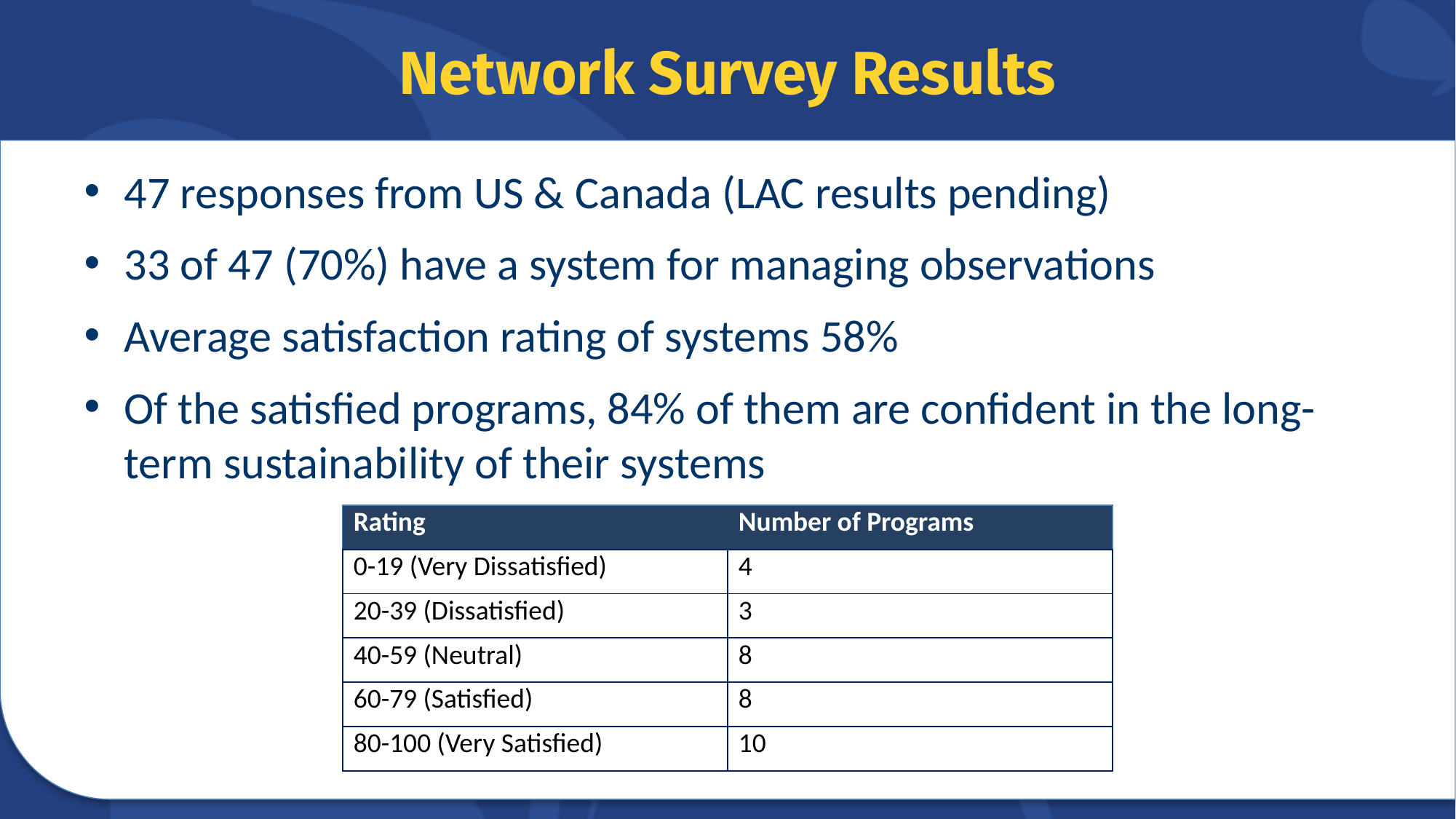

# Network Survey Results
47 responses from US & Canada (LAC results pending)
33 of 47 (70%) have a system for managing observations
Average satisfaction rating of systems 58%
Of the satisfied programs, 84% of them are confident in the long-term sustainability of their systems

| Rating | Number of Programs |
| --- | --- |
| 0-19 (Very Dissatisfied) | 4 |
| 20-39 (Dissatisfied) | 3 |
| 40-59 (Neutral) | 8 |
| 60-79 (Satisfied) | 8 |
| 80-100 (Very Satisfied) | 10 |